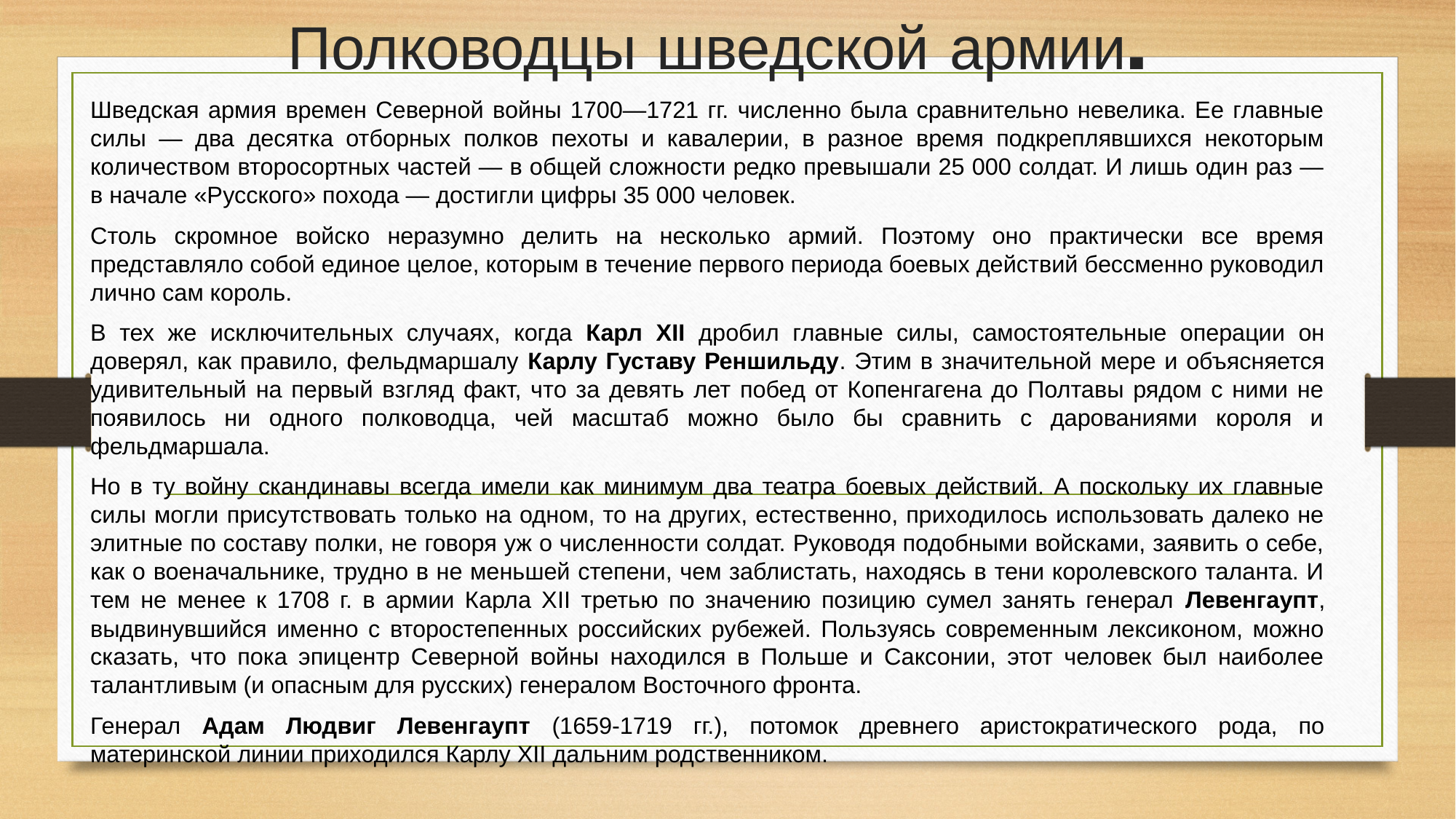

# Полководцы шведской армии.
Шведская армия времен Северной войны 1700—1721 гг. численно была сравнительно невелика. Ее главные силы — два десятка отборных полков пехоты и кавалерии, в разное время подкреплявшихся некоторым количеством второсортных частей — в общей сложности редко превышали 25 000 солдат. И лишь один раз — в начале «Русского» похода — достигли цифры 35 000 человек.
Столь скромное войско неразумно делить на несколько армий. Поэтому оно практически все время представляло собой единое целое, которым в течение первого периода боевых действий бессменно руководил лично сам король.
В тех же исключительных случаях, когда Карл XII дробил главные силы, самостоятельные операции он доверял, как правило, фельдмаршалу Карлу Густаву Реншильду. Этим в значительной мере и объясняется удивительный на первый взгляд факт, что за девять лет побед от Копенгагена до Полтавы рядом с ними не появилось ни одного полководца, чей масштаб можно было бы сравнить с дарованиями короля и фельдмаршала.
Но в ту войну скандинавы всегда имели как минимум два театра боевых действий. А поскольку их главные силы могли присутствовать только на одном, то на других, естественно, приходилось использовать далеко не элитные по составу полки, не говоря уж о численности солдат. Руководя подобными войсками, заявить о себе, как о военачальнике, трудно в не меньшей степени, чем заблистать, находясь в тени королевского таланта. И тем не менее к 1708 г. в армии Карла XII третью по значению позицию сумел занять генерал Левенгаупт, выдвинувшийся именно с второстепенных российских рубежей. Пользуясь современным лексиконом, можно сказать, что пока эпицентр Северной войны находился в Польше и Саксонии, этот человек был наиболее талантливым (и опасным для русских) генералом Восточного фронта.
Генерал Адам Людвиг Левенгаупт (1659-1719 гг.), потомок древнего аристократического рода, по материнской линии приходился Карлу XII дальним родственником.